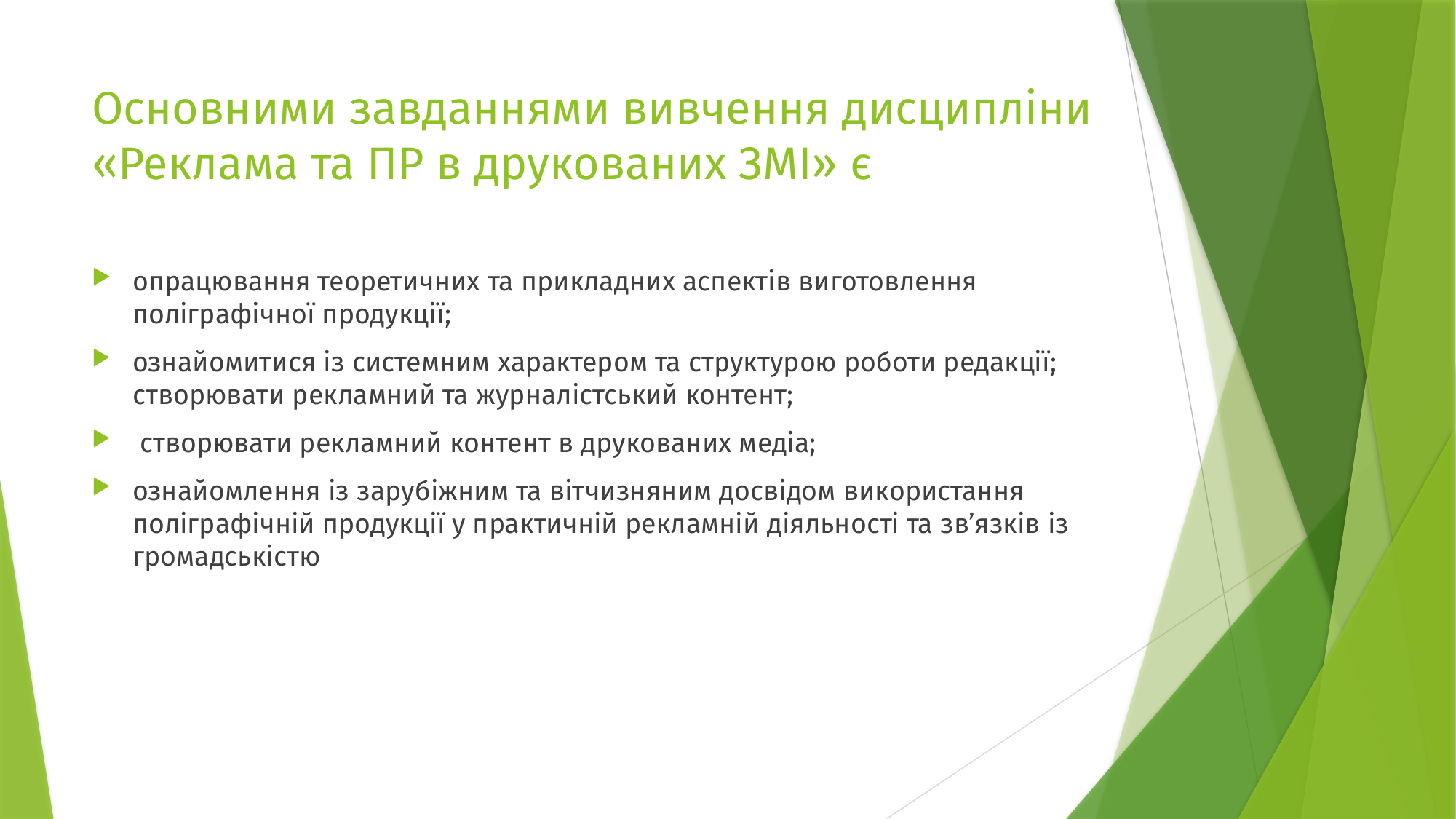

# Основними завданнями вивчення дисципліни «Реклама та ПР в друкованих ЗМІ» є
опрацювання теоретичних та прикладних аспектів виготовлення поліграфічної продукції;
ознайомитися із системним характером та структурою роботи редакції; створювати рекламний та журналістський контент;
 створювати рекламний контент в друкованих медіа;
ознайомлення із зарубіжним та вітчизняним досвідом використання поліграфічній продукції у практичній рекламній діяльності та зв’язків із громадськістю